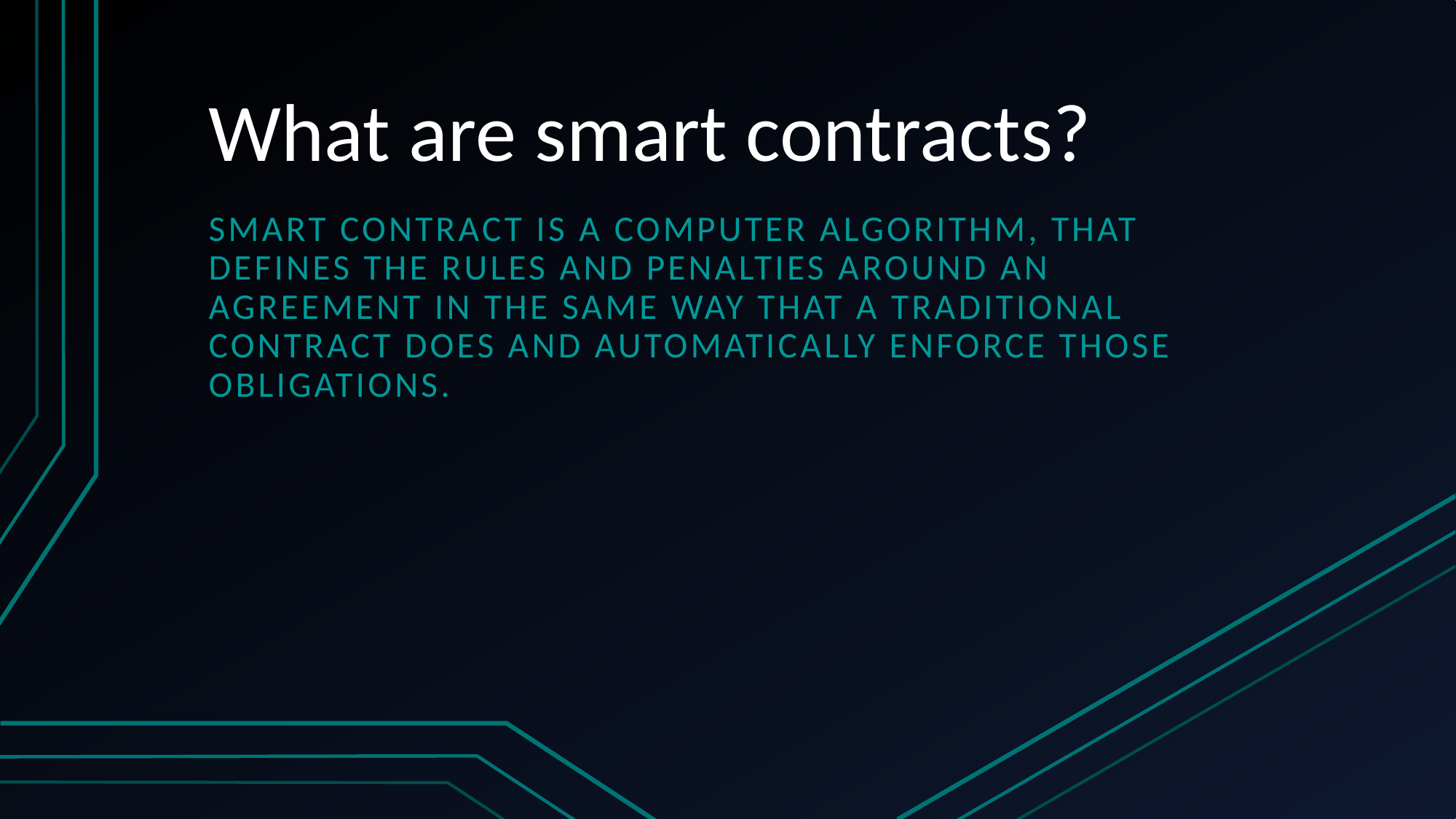

# What are smart contracts?
Smart contract is a computer algorithm, that defines the rules and penalties around an agreement in the same way that a traditional contract does and automatically enforce those obligations.